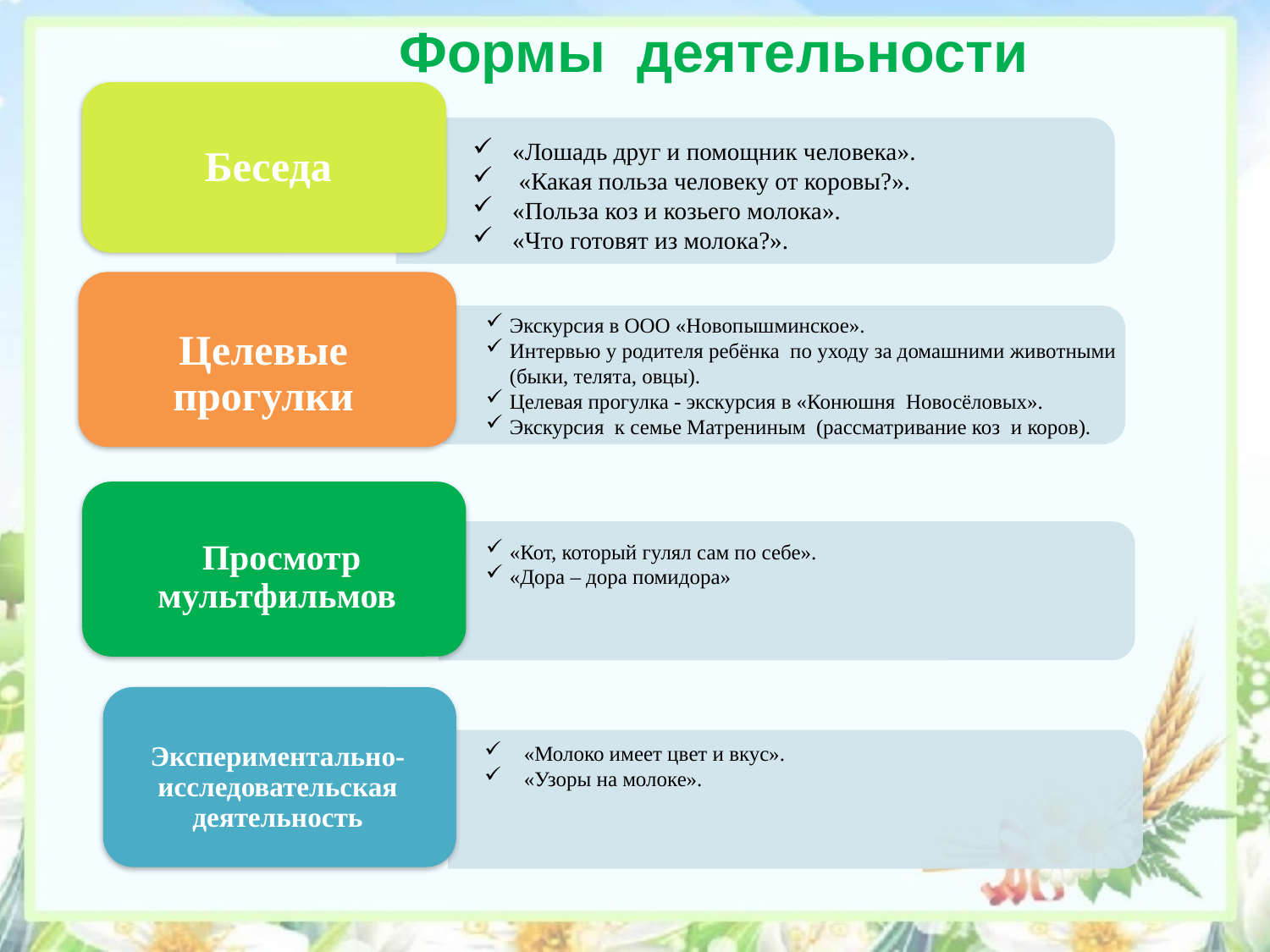

Формы  деятельности

Беседа

«Лошадь друг и помощник человека».
 «Какая польза человеку от коровы?».
«Польза коз и козьего молока».
«Что готовят из молока?».

Целевые прогулки

Экскурсия в ООО «Новопышминское».
Интервью у родителя ребёнка  по уходу за домашними животными (быки, телята, овцы).
Целевая прогулка - экскурсия в «Конюшня  Новосёловых».
Экскурсия  к семье Матрениным  (рассматривание коз  и коров).

Просмотр мультфильмов
«Кот, который гулял сам по себе».
«Дора – дора помидора»

Экспериментально-исследовательская деятельность

«Молоко имеет цвет и вкус».
«Узоры на молоке».